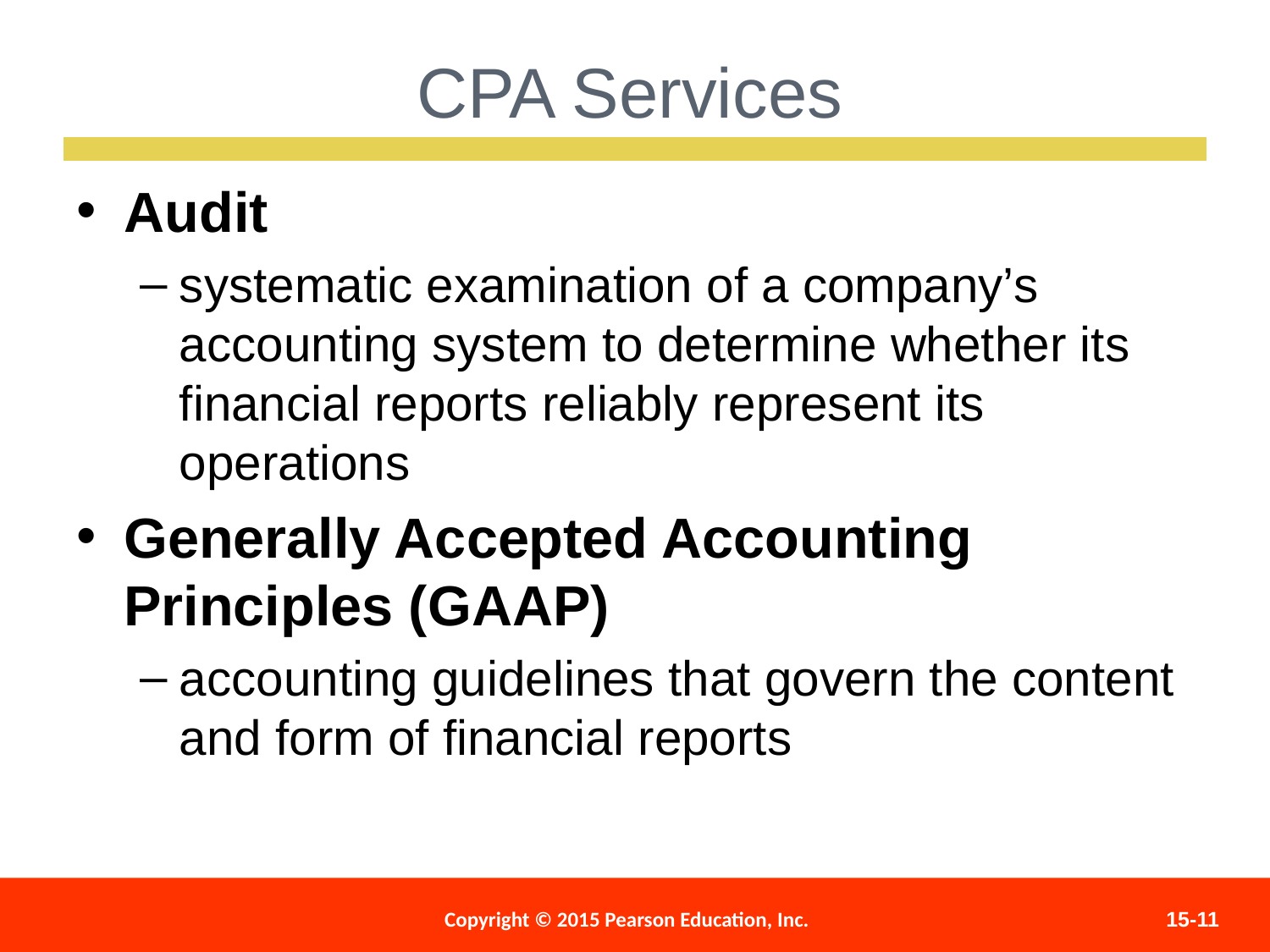

CPA Services
Audit
systematic examination of a company’s accounting system to determine whether its financial reports reliably represent its operations
Generally Accepted Accounting Principles (GAAP)
accounting guidelines that govern the content and form of financial reports